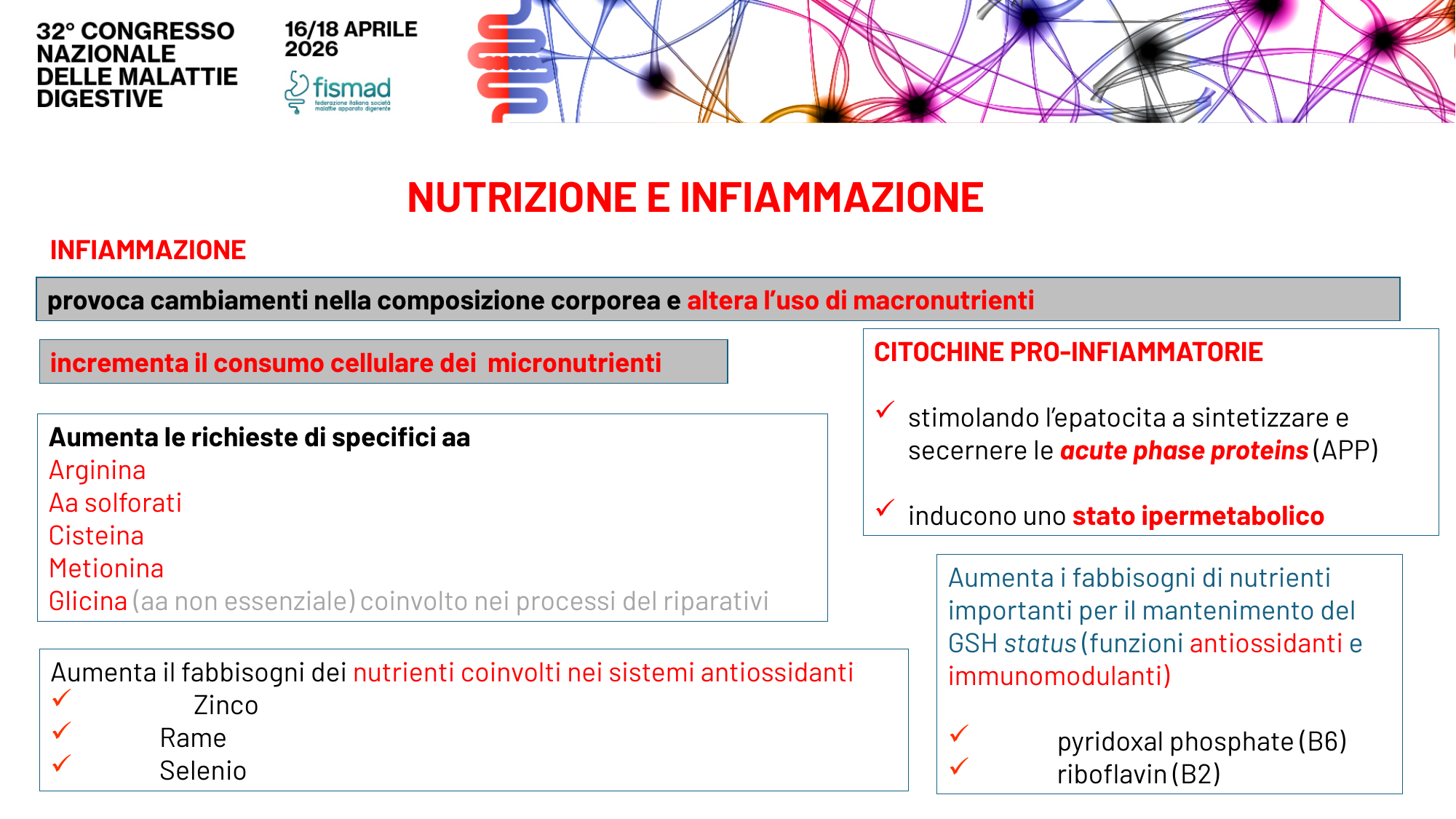

NUTRIZIONE E INFIAMMAZIONE
INFIAMMAZIONE
provoca cambiamenti nella composizione corporea e altera l’uso di macronutrienti
CITOCHINE PRO-INFIAMMATORIE

stimolando l’epatocita a sintetizzare e secernere le acute phase proteins (APP)

inducono uno stato ipermetabolico
incrementa il consumo cellulare dei  micronutrienti
Aumenta le richieste di specifici aa
Arginina
Aa solforati
Cisteina
Metionina
Glicina (aa non essenziale) coinvolto nei processi del riparativi
Aumenta i fabbisogni di nutrienti importanti per il mantenimento del GSH status (funzioni antiossidanti e immunomodulanti)

 	pyridoxal phosphate (B6)
 	riboflavin (B2)
Aumenta il fabbisogni dei nutrienti coinvolti nei sistemi antiossidanti
 	Zinco
  	Rame
 	Selenio